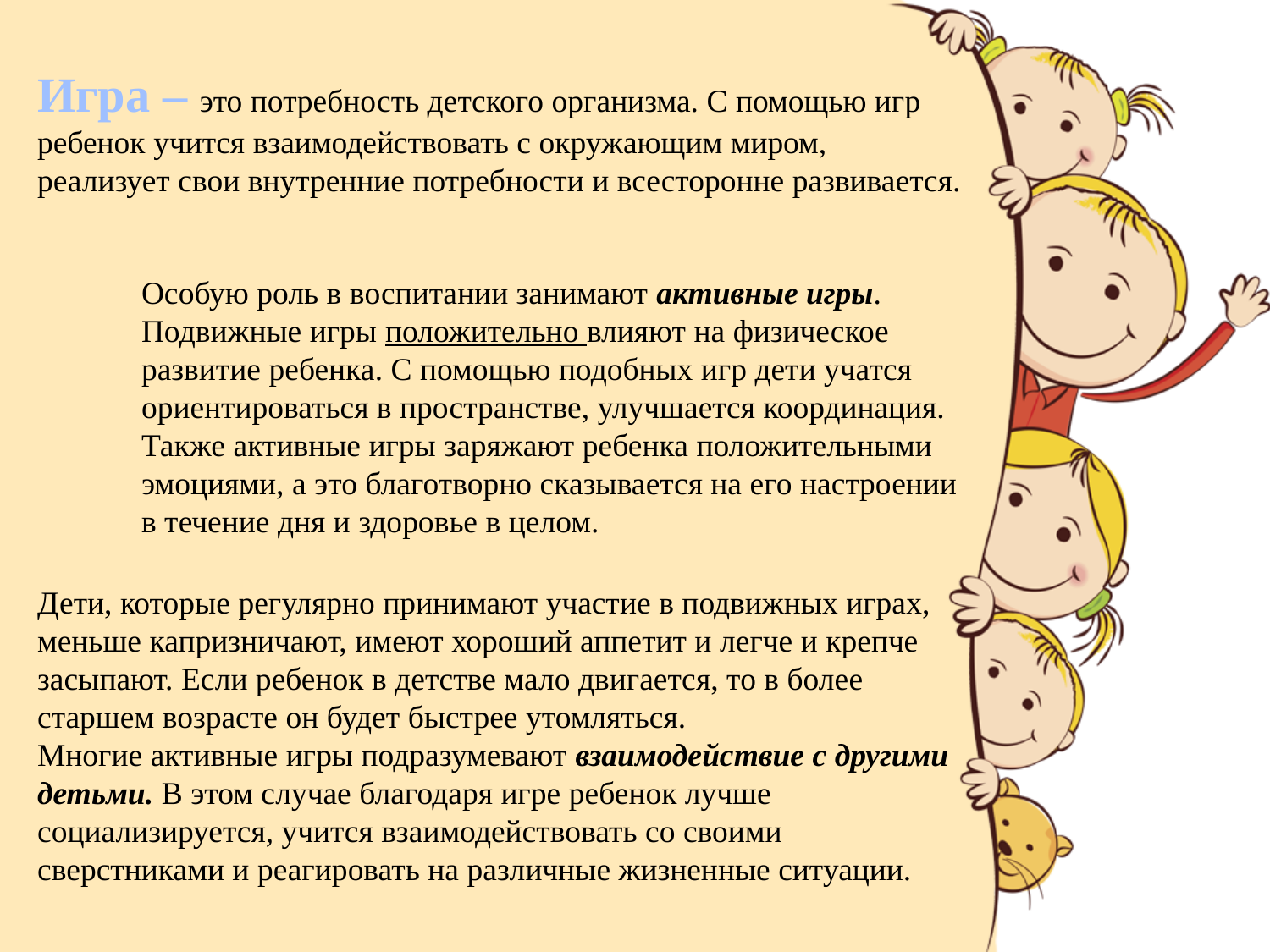

Игра – это потребность детского организма. С помощью игр ребенок учится взаимодействовать с окружающим миром, реализует свои внутренние потребности и всесторонне развивается.
Особую роль в воспитании занимают активные игры. Подвижные игры положительно влияют на физическое развитие ребенка. С помощью подобных игр дети учатся ориентироваться в пространстве, улучшается координация. Также активные игры заряжают ребенка положительными эмоциями, а это благотворно сказывается на его настроении в течение дня и здоровье в целом.
Дети, которые регулярно принимают участие в подвижных играх, меньше капризничают, имеют хороший аппетит и легче и крепче засыпают. Если ребенок в детстве мало двигается, то в более старшем возрасте он будет быстрее утомляться.
Многие активные игры подразумевают взаимодействие с другими детьми. В этом случае благодаря игре ребенок лучше социализируется, учится взаимодействовать со своими сверстниками и реагировать на различные жизненные ситуации.